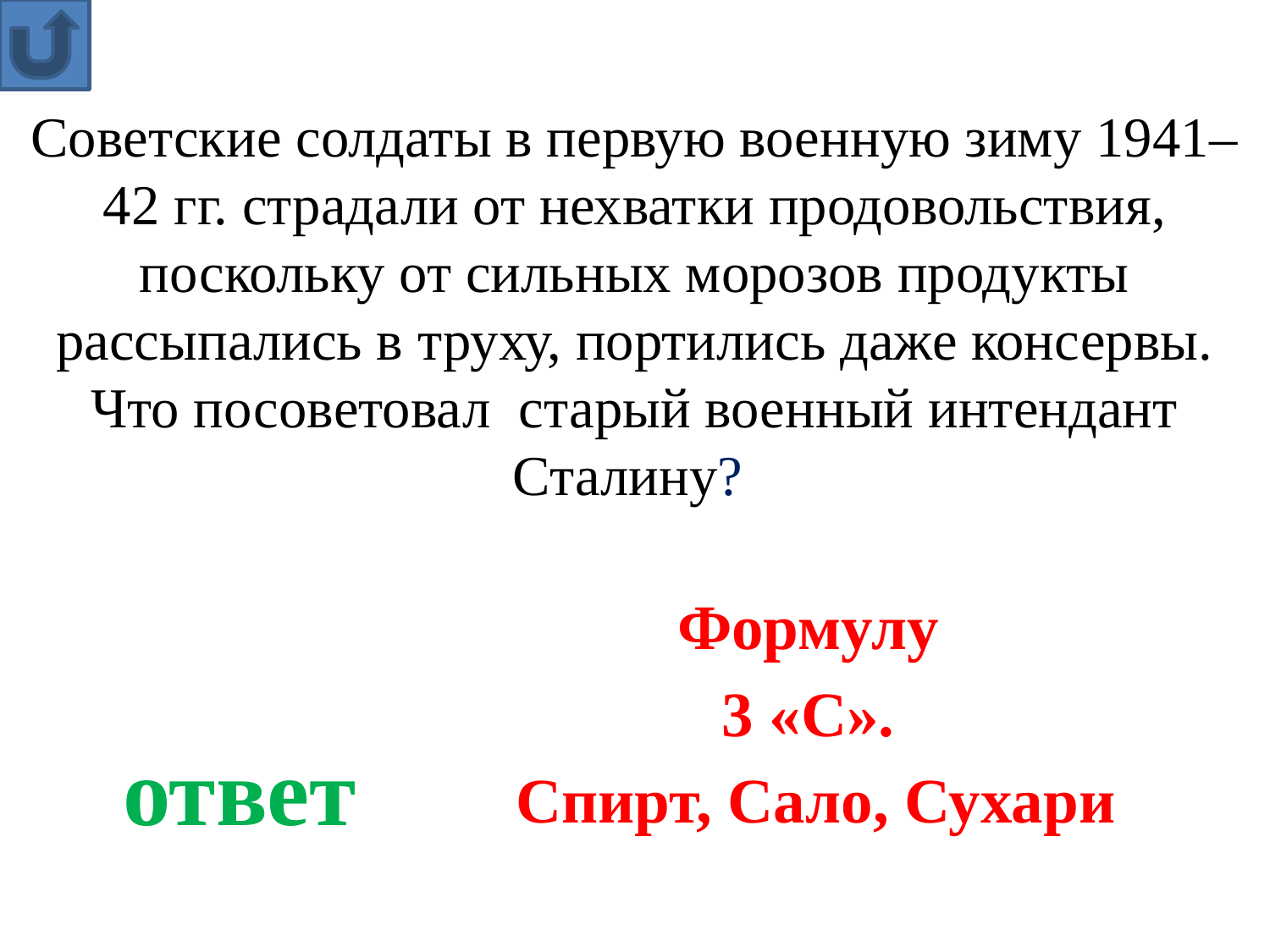

Советские солдаты в первую военную зиму 1941–42 гг. страдали от нехватки продовольствия, поскольку от сильных морозов продукты рассыпались в труху, портились даже консервы. Что посоветовал  старый военный интендант Сталину?
Формулу
3 «С».
Спирт, Сало, Сухари

ответ